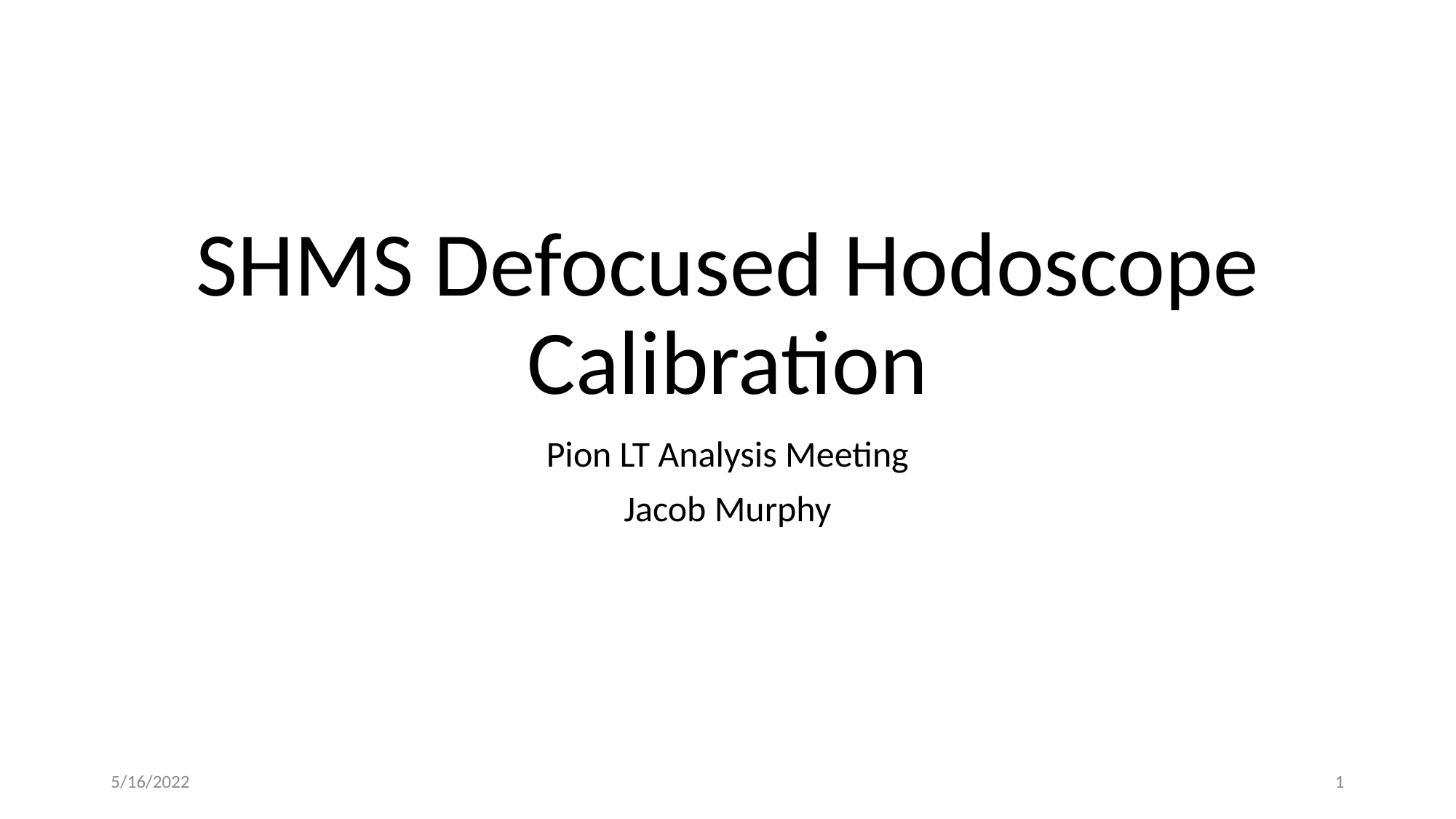

# SHMS Defocused Hodoscope Calibration
Pion LT Analysis Meeting
Jacob Murphy
5/16/2022
1